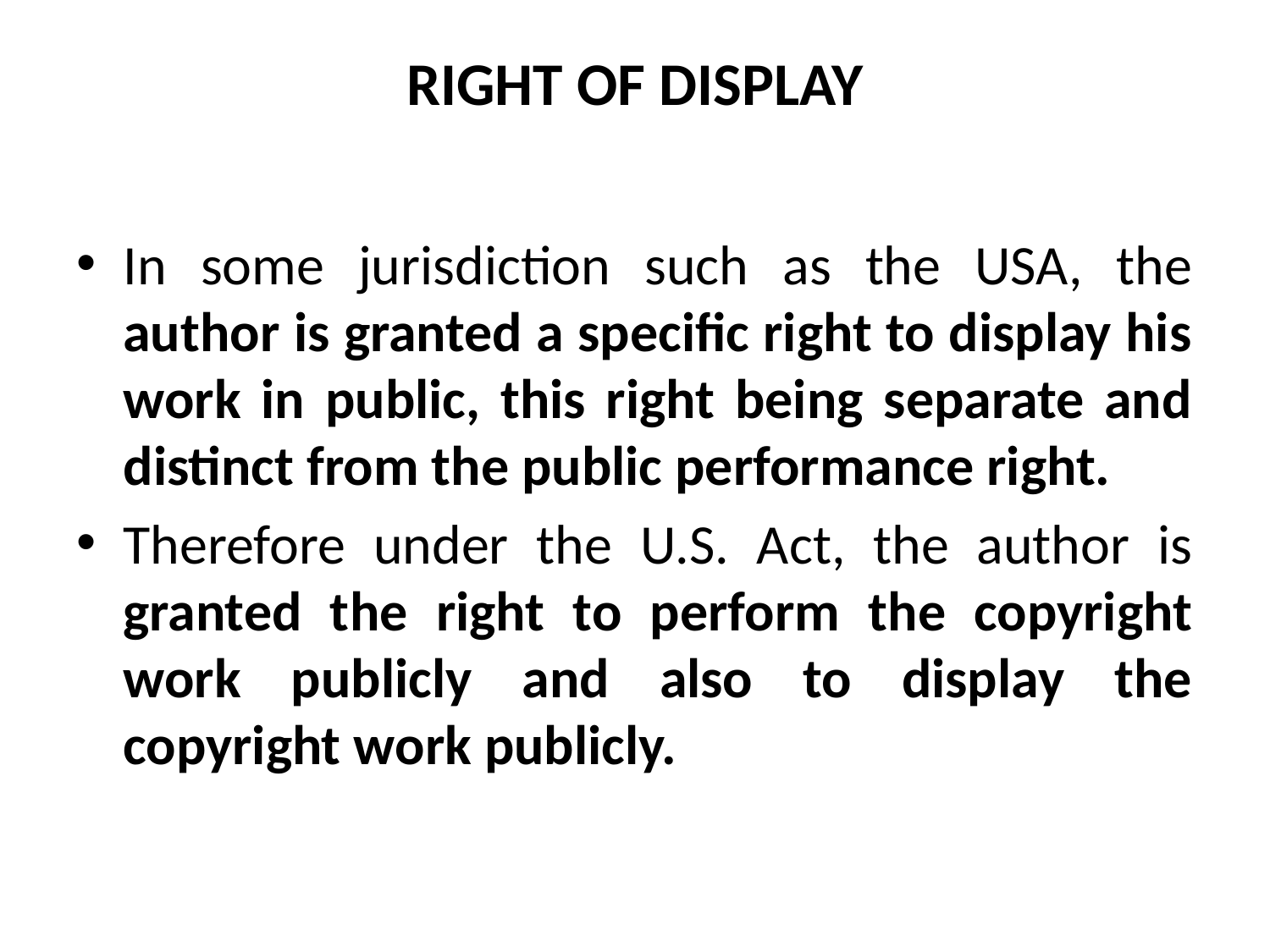

# RIGHT OF DISPLAY
In some jurisdiction such as the USA, the author is granted a specific right to display his work in public, this right being separate and distinct from the public performance right.
Therefore under the U.S. Act, the author is granted the right to perform the copyright work publicly and also to display the copyright work publicly.